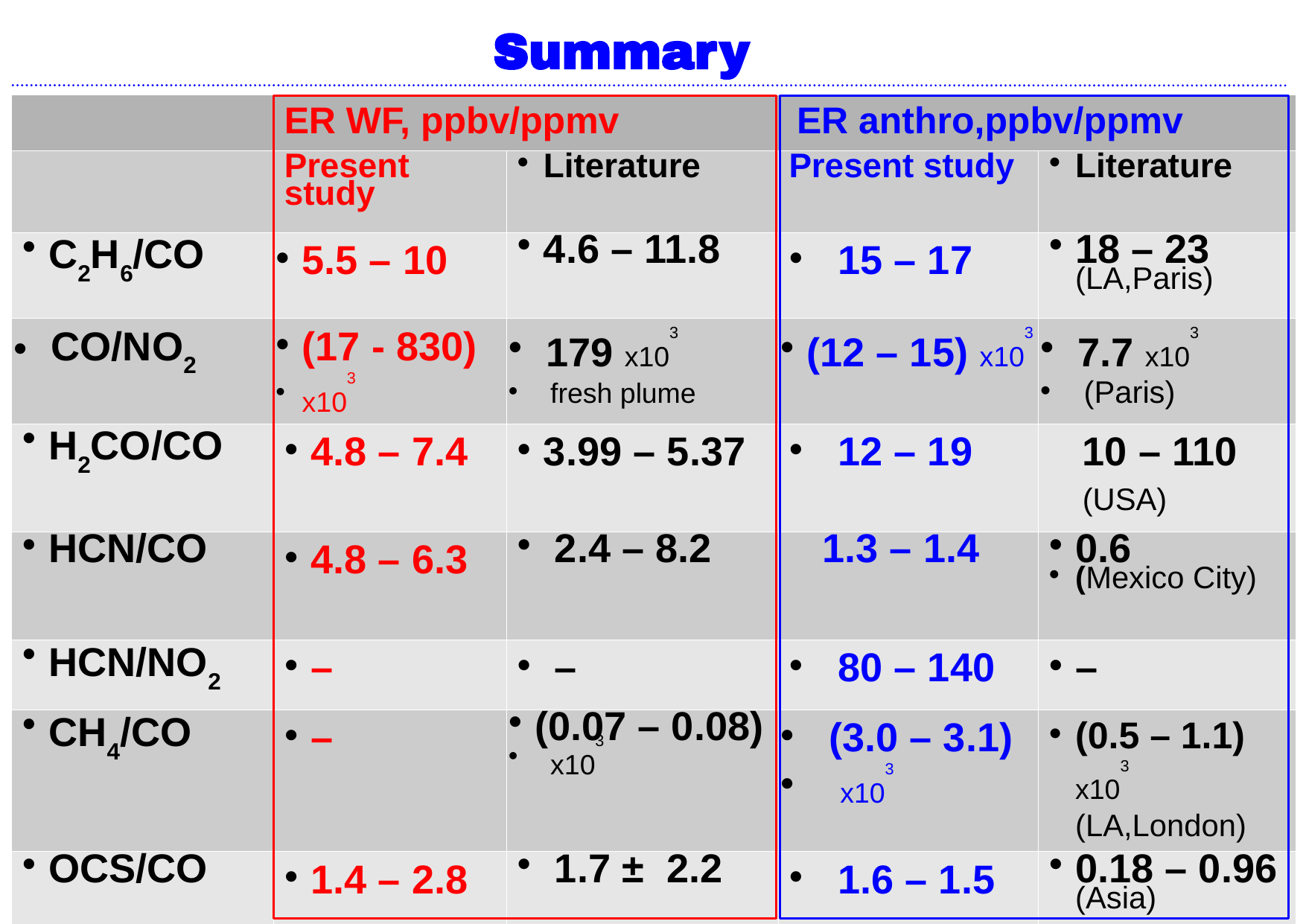

Summary

|  | ER WF, ppbv/ppmv ER anthro,ppbv/ppmv |  |  |
| --- | --- | --- | --- |
|  | Present study | Literature | Present study | Literature |
| C2H6/CO | 5.5 – 10 | 4.6 – 11.8 | 15 – 17 | 18 – 23 (LA,Paris) |
| CO/NO2 | (17 - 830) x103 | 179 x103 fresh plume | (12 – 15) x103 | 7.7 x103 (Paris) |
| H2CO/CO | 4.8 – 7.4 | 3.99 – 5.37 | 12 – 19 | 10 – 110 (USA) |
| HCN/CO | 4.8 – 6.3 | 2.4 – 8.2 | 1.3 – 1.4 | 0.6 (Mexico City) |
| HCN/NO2 | – | – | 80 – 140 | – |
| CH4/CO | – | (0.07 – 0.08) x103 | (3.0 – 3.1) x103 | (0.5 – 1.1) x103 (LA,London) |
| OCS/CO | 1.4 – 2.8 | 1.7 ± 2.2 | 1.6 – 1.5 | 0.18 – 0.96 (Asia) |